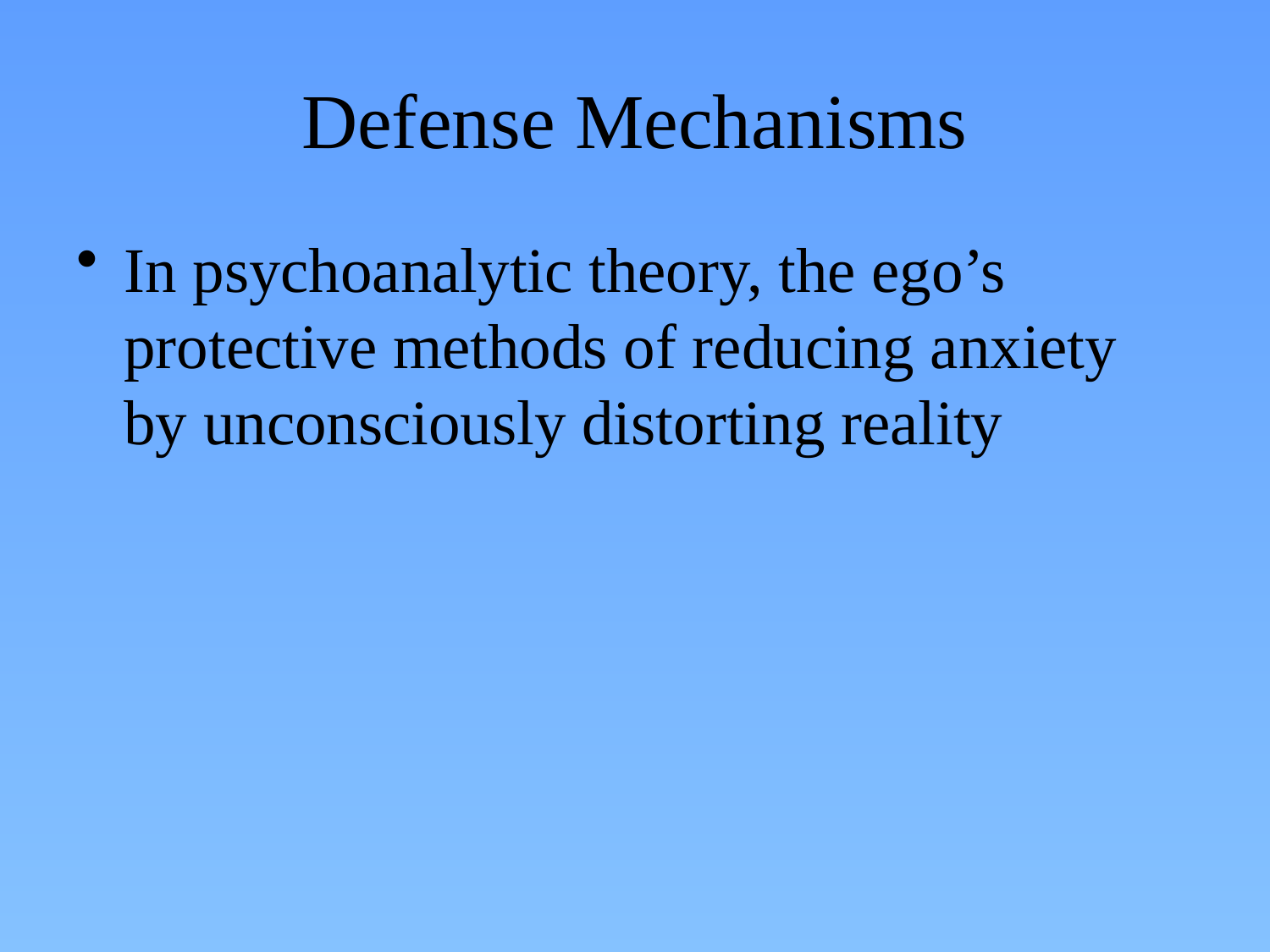

# Defense Mechanisms
In psychoanalytic theory, the ego’s protective methods of reducing anxiety by unconsciously distorting reality